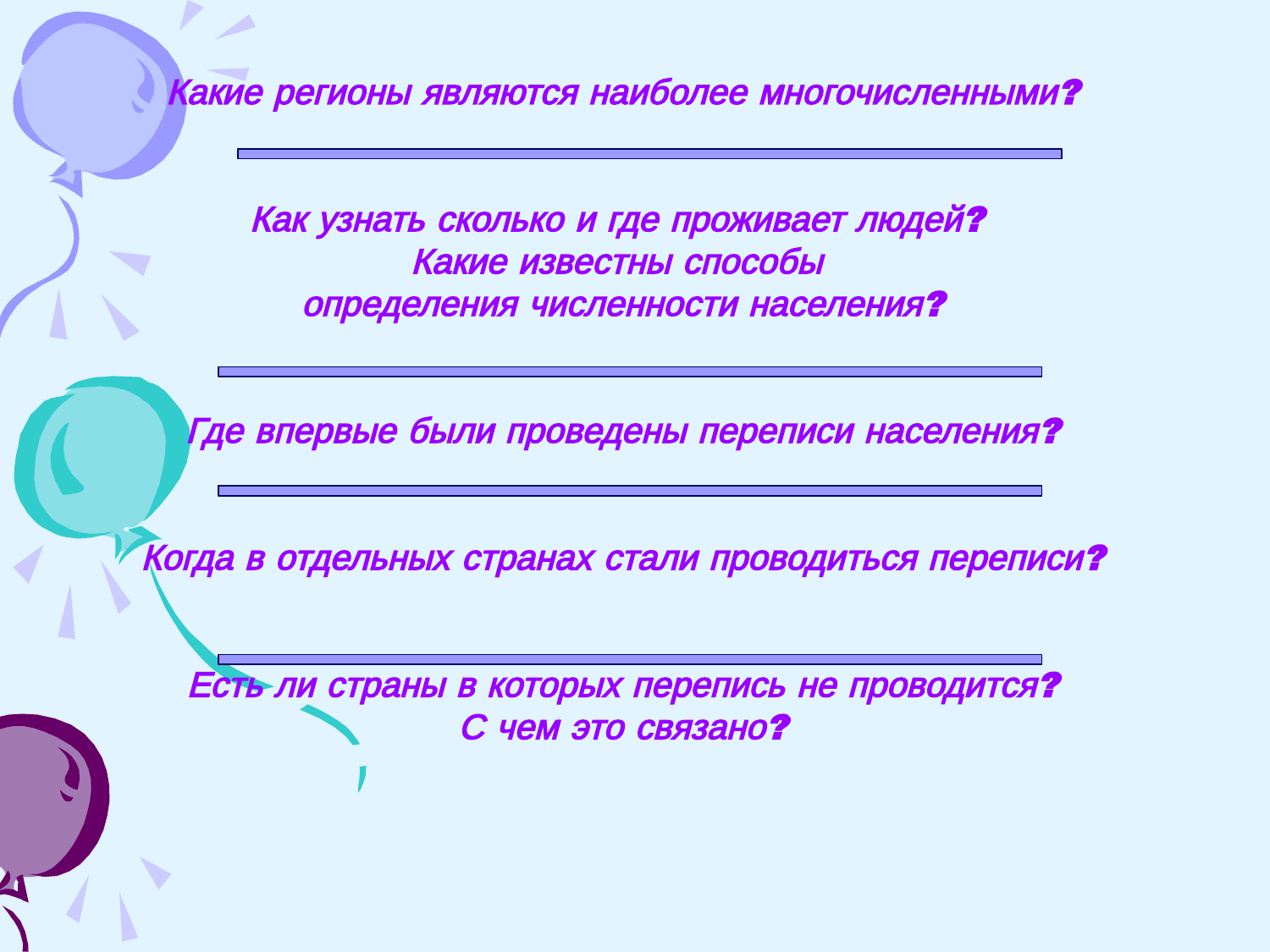

Какие регионы являются наиболее многочисленными?

Как узнать сколько и где проживает людей?
Какие известны способы
определения численности населения?

Где впервые были проведены переписи населения?

Когда в отдельных странах стали проводиться переписи?

Есть ли страны в которых перепись не проводится?
С чем это связано?